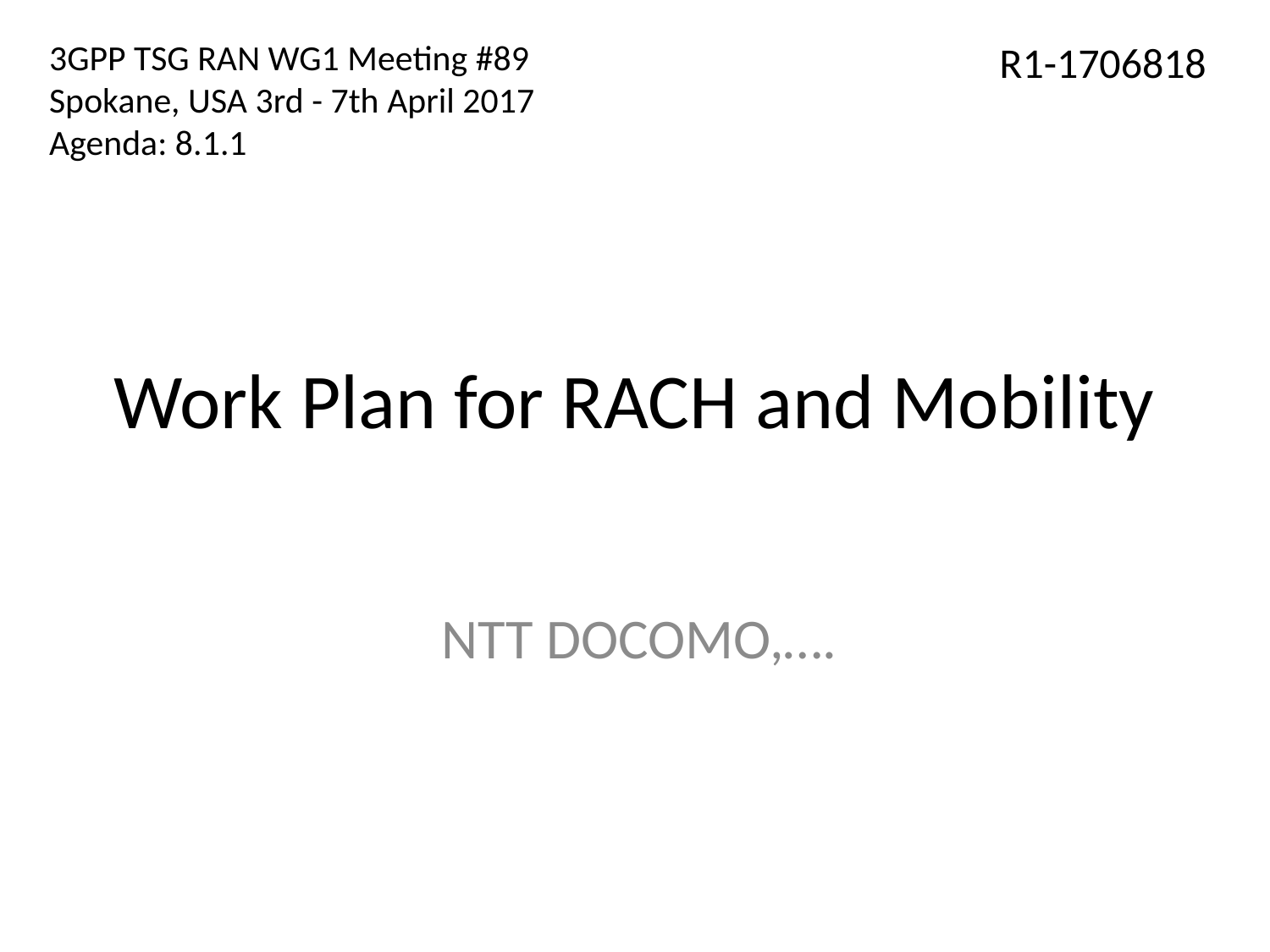

3GPP TSG RAN WG1 Meeting #89
Spokane, USA 3rd - 7th April 2017
Agenda: 8.1.1
R1-1706818
# Work Plan for RACH and Mobility
NTT DOCOMO,….